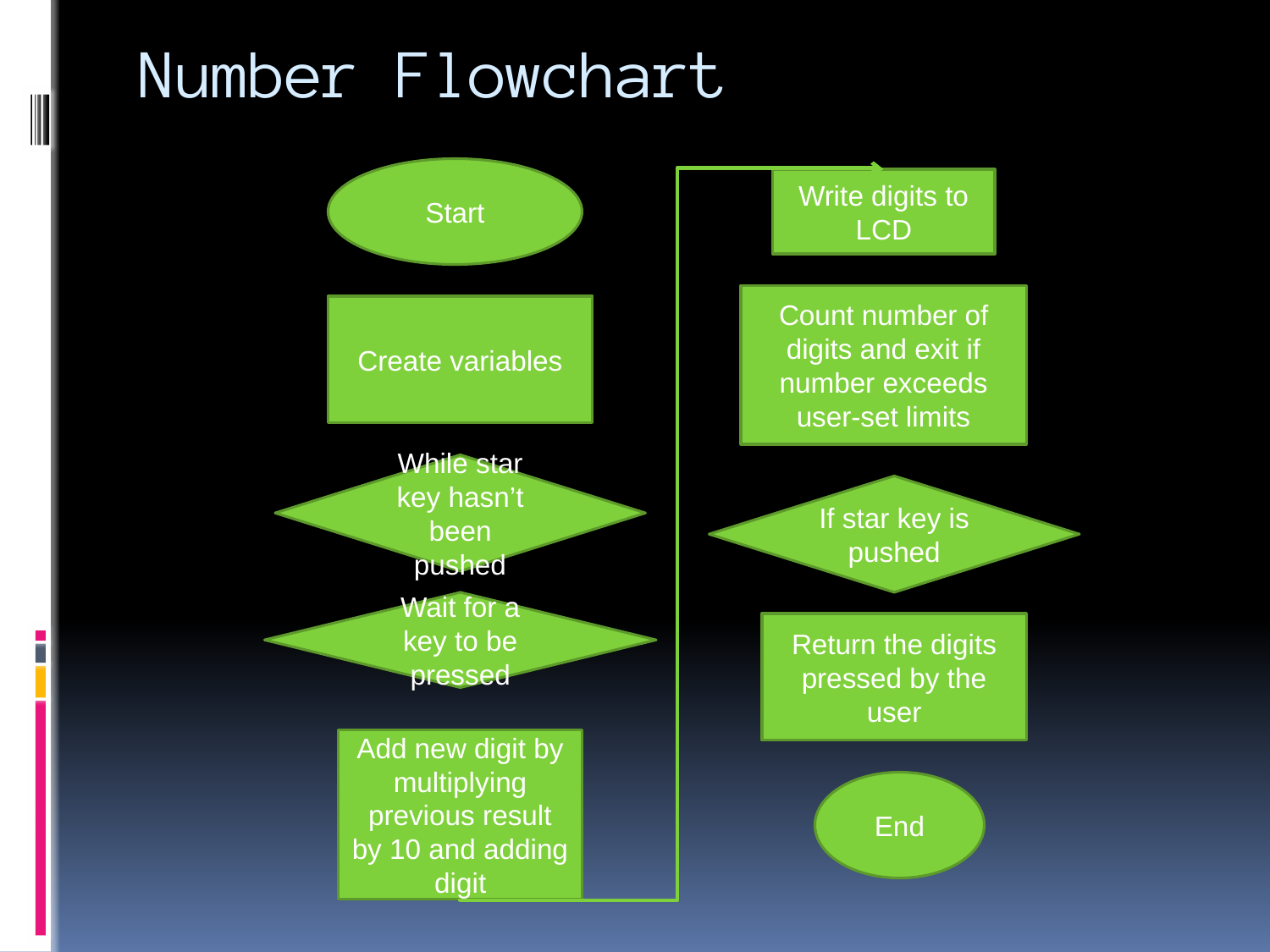

# Number Flowchart
Start
Write digits to LCD
Count number of digits and exit if number exceeds user-set limits
Create variables
While star key hasn’t been pushed
If star key is pushed
Wait for a key to be pressed
Return the digits pressed by the user
Add new digit by multiplying previous result by 10 and adding digit
End